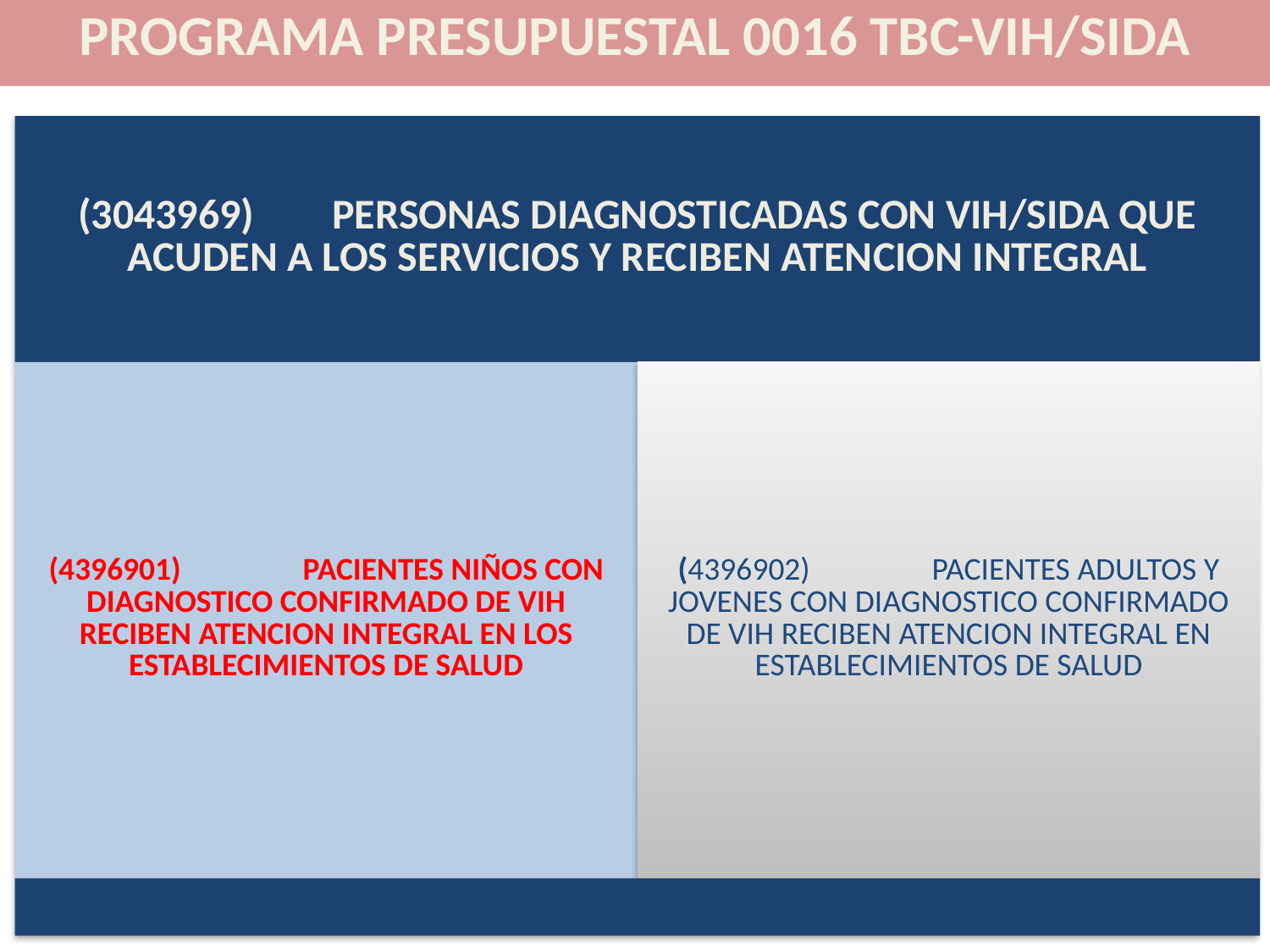

PROGRAMA PRESUPUESTAL 0016 TBC-VIH/SIDA
(3043969)	PERSONAS DIAGNOSTICADAS CON VIH/SIDA QUE ACUDEN A LOS SERVICIOS Y RECIBEN ATENCION INTEGRAL
(4396901)	PACIENTES NIÑOS CON DIAGNOSTICO CONFIRMADO DE VIH RECIBEN ATENCION INTEGRAL EN LOS ESTABLECIMIENTOS DE SALUD
(4396902)	PACIENTES ADULTOS Y JOVENES CON DIAGNOSTICO CONFIRMADO DE VIH RECIBEN ATENCION INTEGRAL EN ESTABLECIMIENTOS DE SALUD